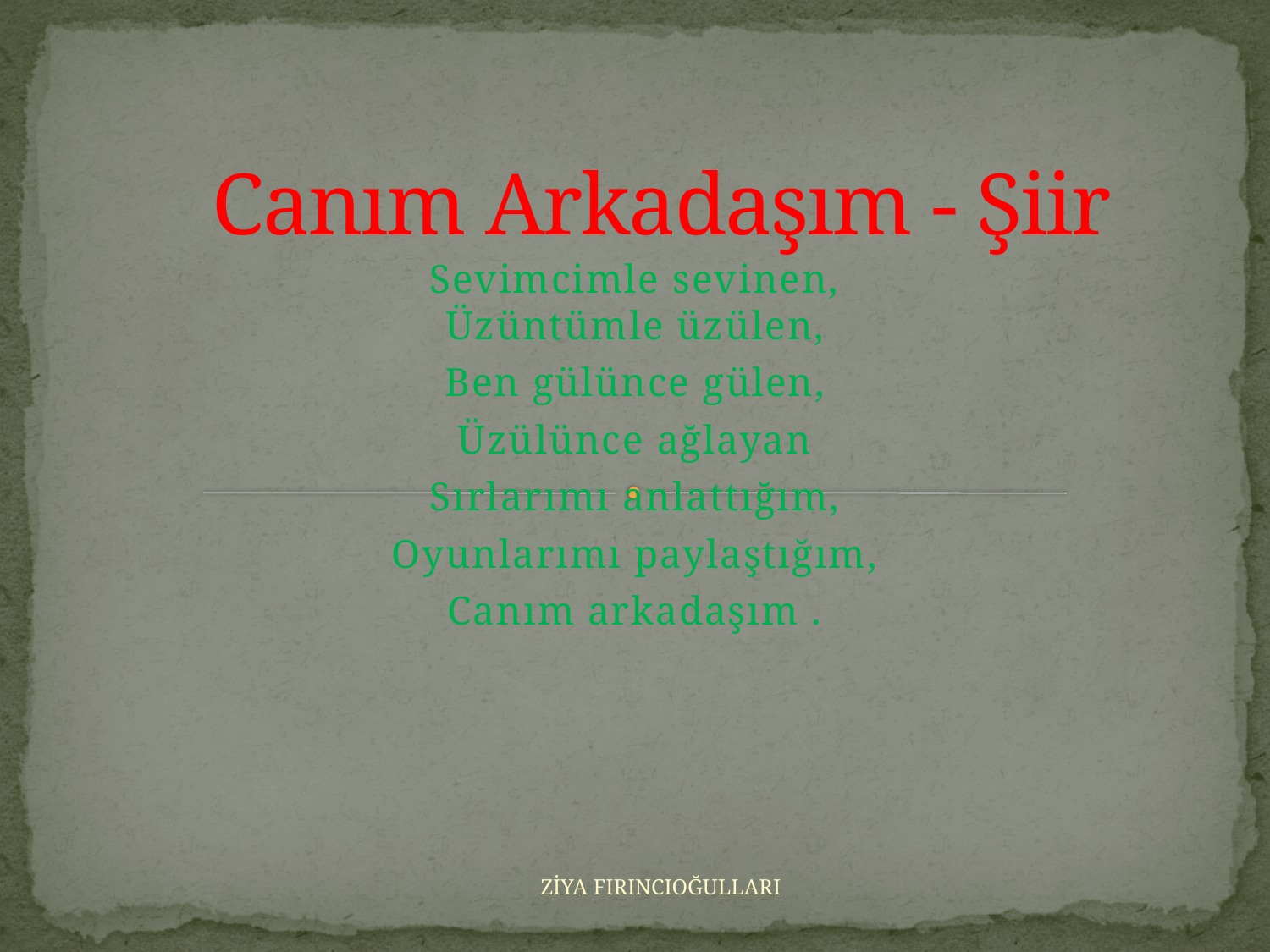

# Canım Arkadaşım - Şiir
Sevimcimle sevinen,
Üzüntümle üzülen,
Ben gülünce gülen,
Üzülünce ağlayan
Sırlarımı anlattığım,
Oyunlarımı paylaştığım,
Canım arkadaşım .

ZİYA FIRINCIOĞULLARI